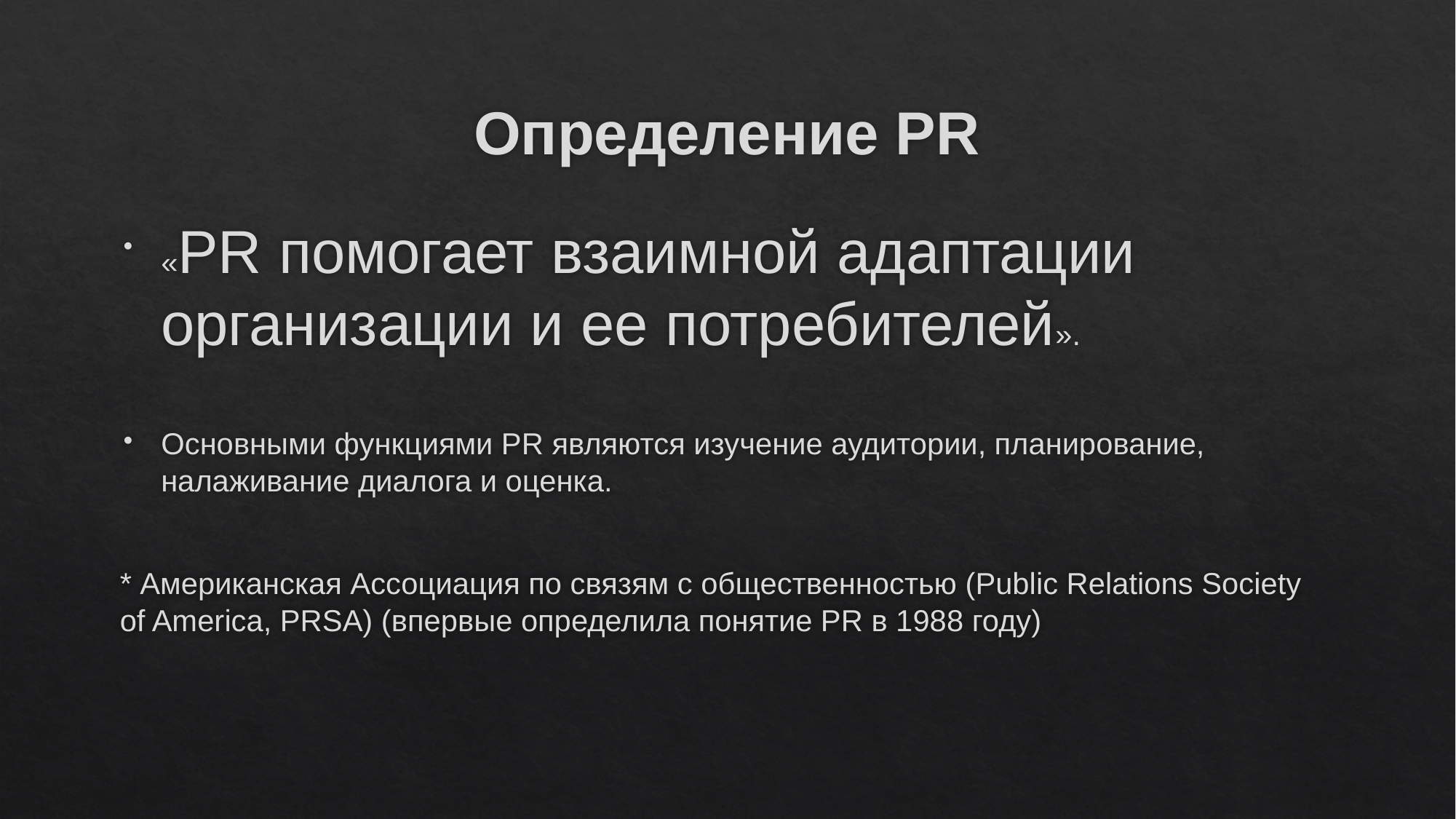

# Определение PR
«PR помогает взаимной адаптации организации и ее потребителей».

Основными функциями PR являются изучение аудитории, планирование, налаживание диалога и оценка.

* Американская Ассоциация по связям с общественностью (Public Relations Society of America, PRSA) (впервые определила понятие PR в 1988 году)